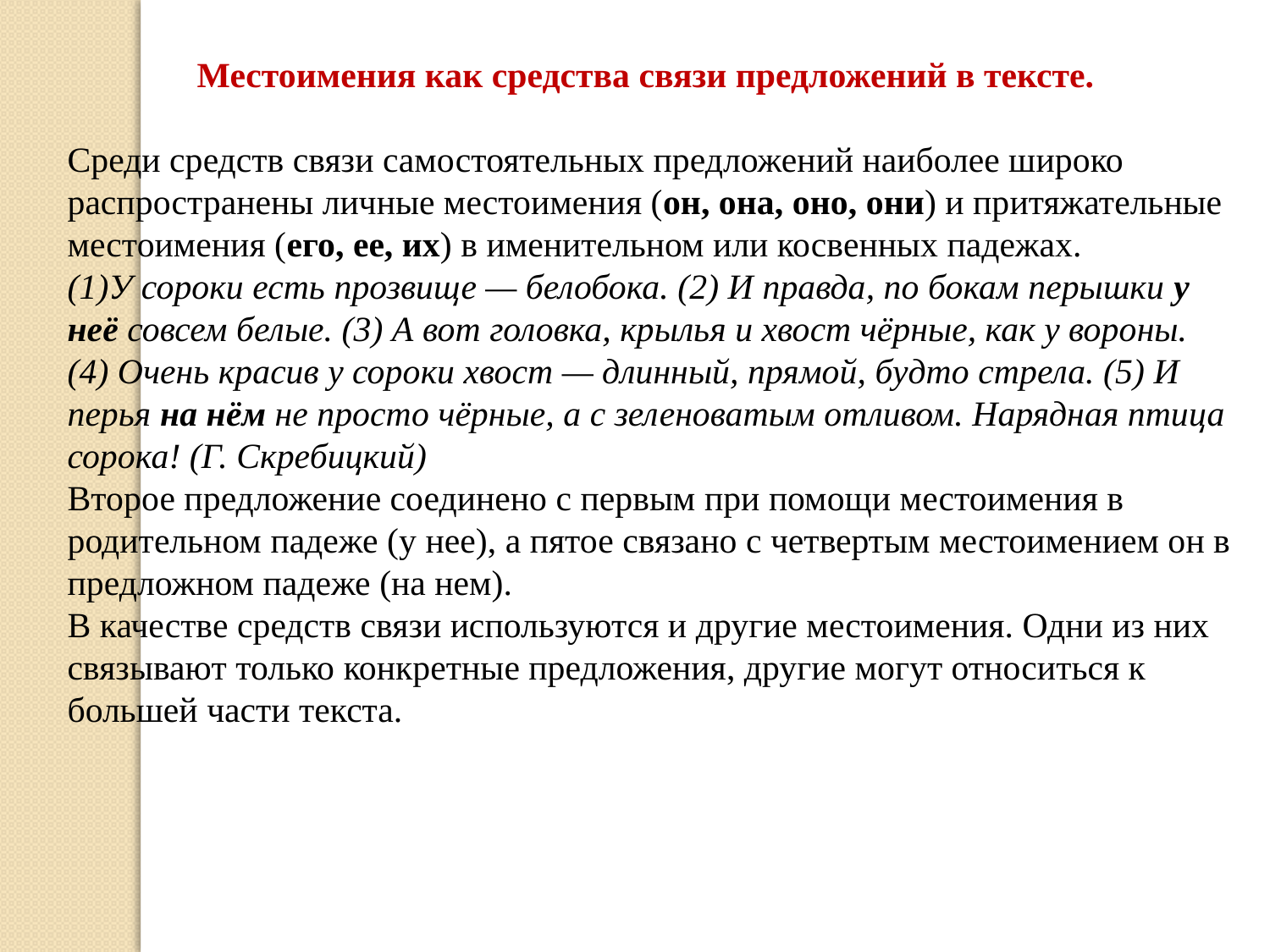

Местоимения как средства связи предложений в тексте.
Среди средств связи самостоятельных предложений наиболее широко распространены личные местоимения (он, она, оно, они) и притяжательные местоимения (его, ее, их) в именительном или косвенных падежах. 
(1)У сороки есть прозвище — белобока. (2) И правда, по бокам перышки у неё совсем белые. (3) А вот головка, крылья и хвост чёрные, как у вороны. (4) Очень красив у сороки хвост — длинный, прямой, будто стрела. (5) И перья на нём не просто чёрные, а с зеленоватым отливом. Нарядная птица сорока! (Г. Скребицкий) 
Второе предложение соединено с первым при помощи местоимения в родительном падеже (у нее), а пятое связано с четвертым местоимением он в предложном падеже (на нем). 
В качестве средств связи используются и другие местоимения. Одни из них связывают только конкретные предложения, другие могут относиться к большей части текста.